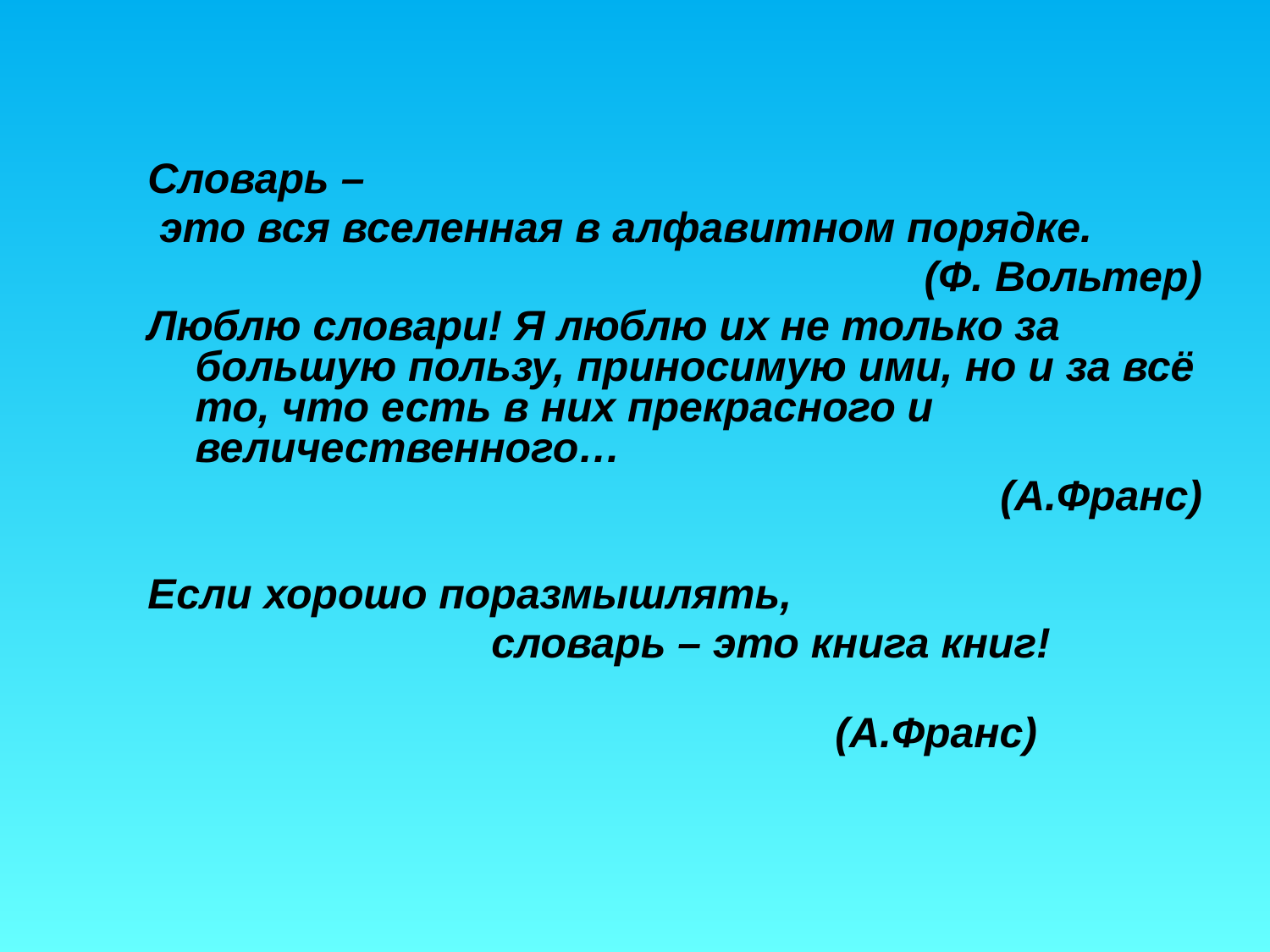

#

Словарь –
 это вся вселенная в алфавитном порядке.
(Ф. Вольтер)
Люблю словари! Я люблю их не только за большую пользу, приносимую ими, но и за всё то, что есть в них прекрасного и величественного…
(А.Франс)

Если хорошо поразмышлять,
                             словарь – это книга книг!
                                                          (А.Франс)